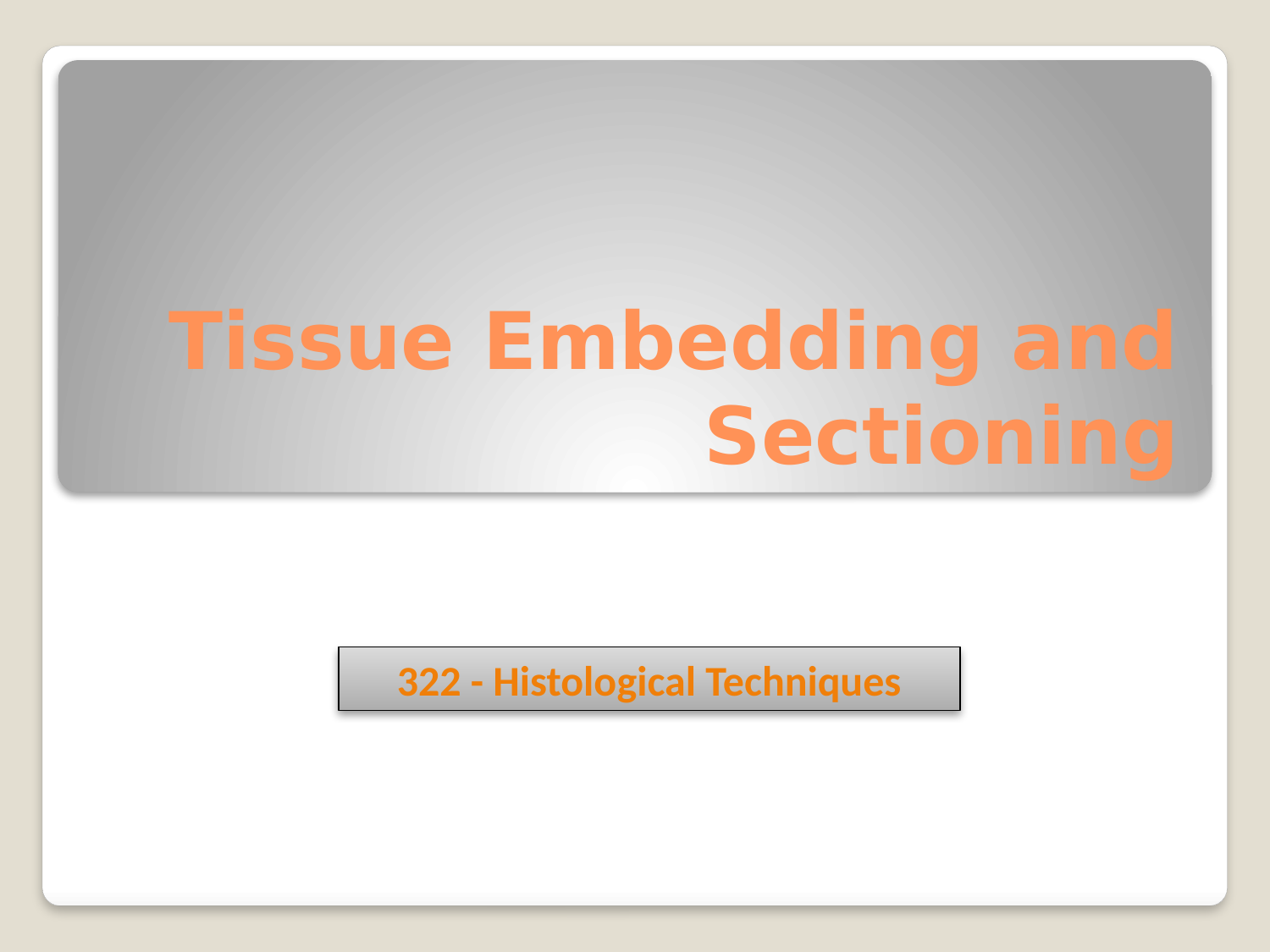

# Tissue Embedding and Sectioning
322 - Histological Techniques